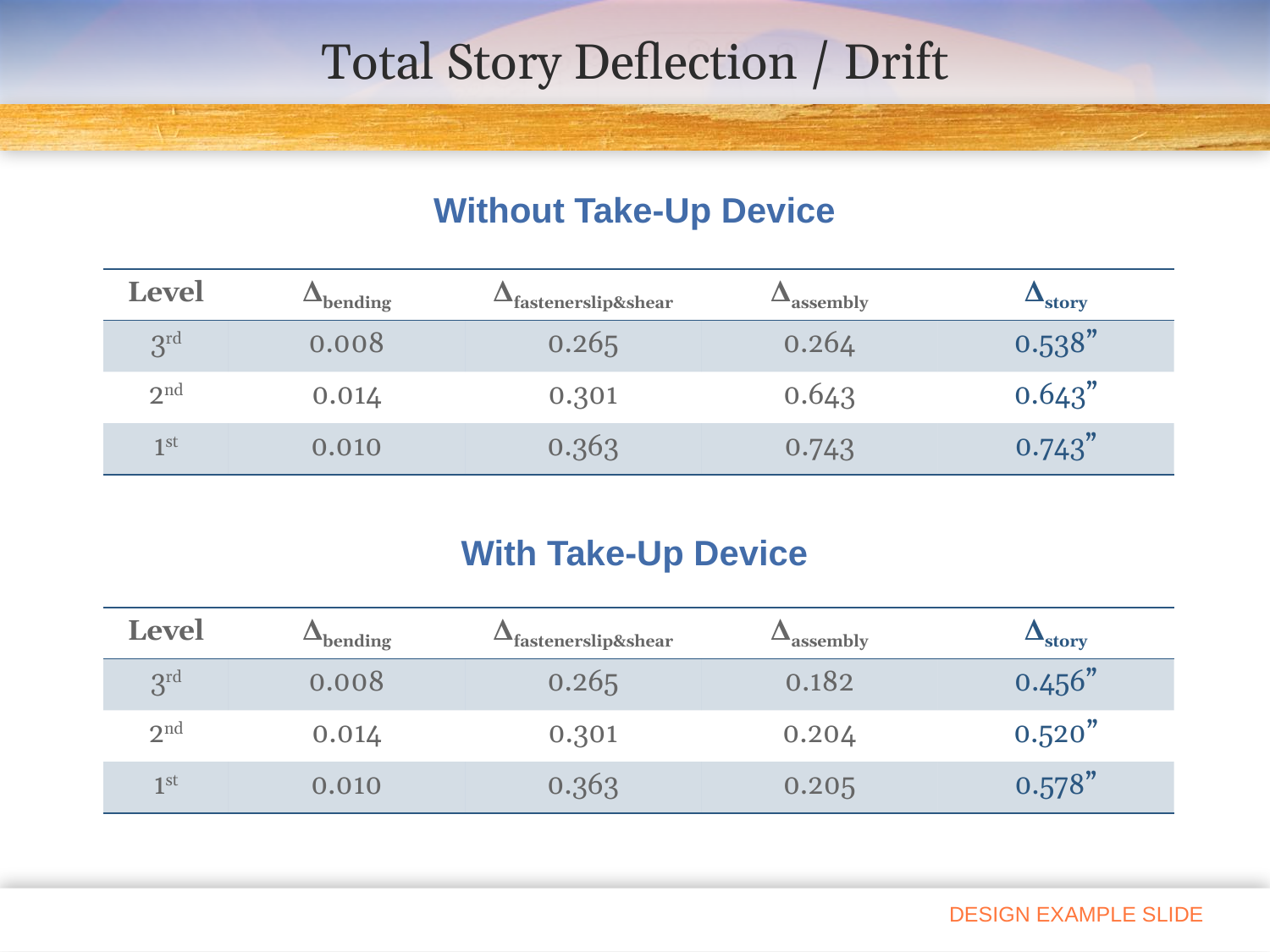

# Total Story Deflection / Drift
Without Take-Up Device
| Level | Δbending | Δfastenerslip&shear | Δassembly | Δstory |
| --- | --- | --- | --- | --- |
| 3rd | 0.008 | 0.265 | 0.264 | 0.538” |
| 2nd | 0.014 | 0.301 | 0.643 | 0.643” |
| 1st | 0.010 | 0.363 | 0.743 | 0.743” |
With Take-Up Device
| Level | Δbending | Δfastenerslip&shear | Δassembly | Δstory |
| --- | --- | --- | --- | --- |
| 3rd | 0.008 | 0.265 | 0.182 | 0.456” |
| 2nd | 0.014 | 0.301 | 0.204 | 0.520” |
| 1st | 0.010 | 0.363 | 0.205 | 0.578” |
DESIGN EXAMPLE SLIDE